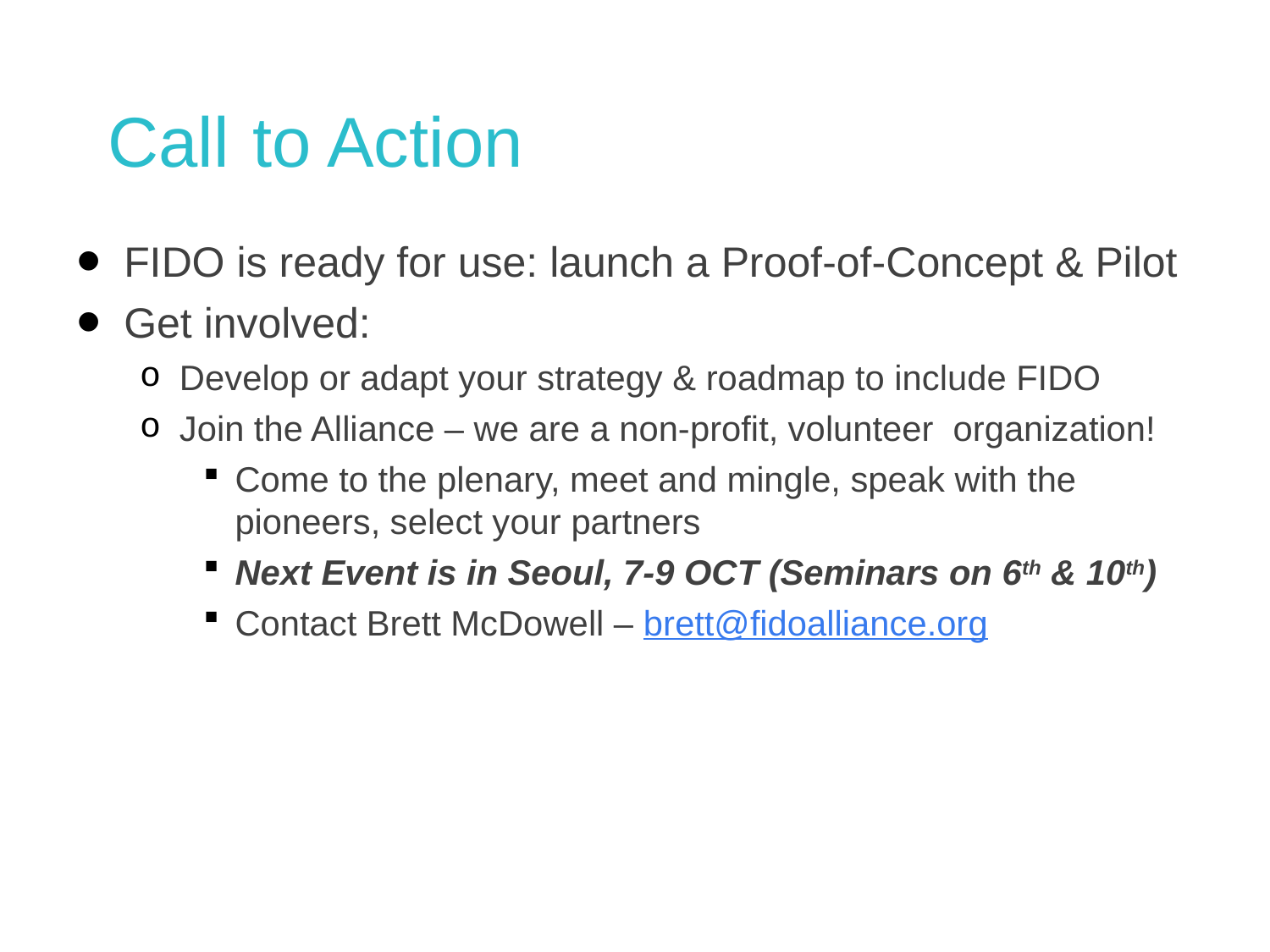

# Call to Action
FIDO is ready for use: launch a Proof-of-Concept & Pilot
Get involved:
Develop or adapt your strategy & roadmap to include FIDO
Join the Alliance – we are a non-profit, volunteer  organization!
Come to the plenary, meet and mingle, speak with the pioneers, select your partners
Next Event is in Seoul, 7-9 OCT (Seminars on 6th & 10th)
Contact Brett McDowell – brett@fidoalliance.org